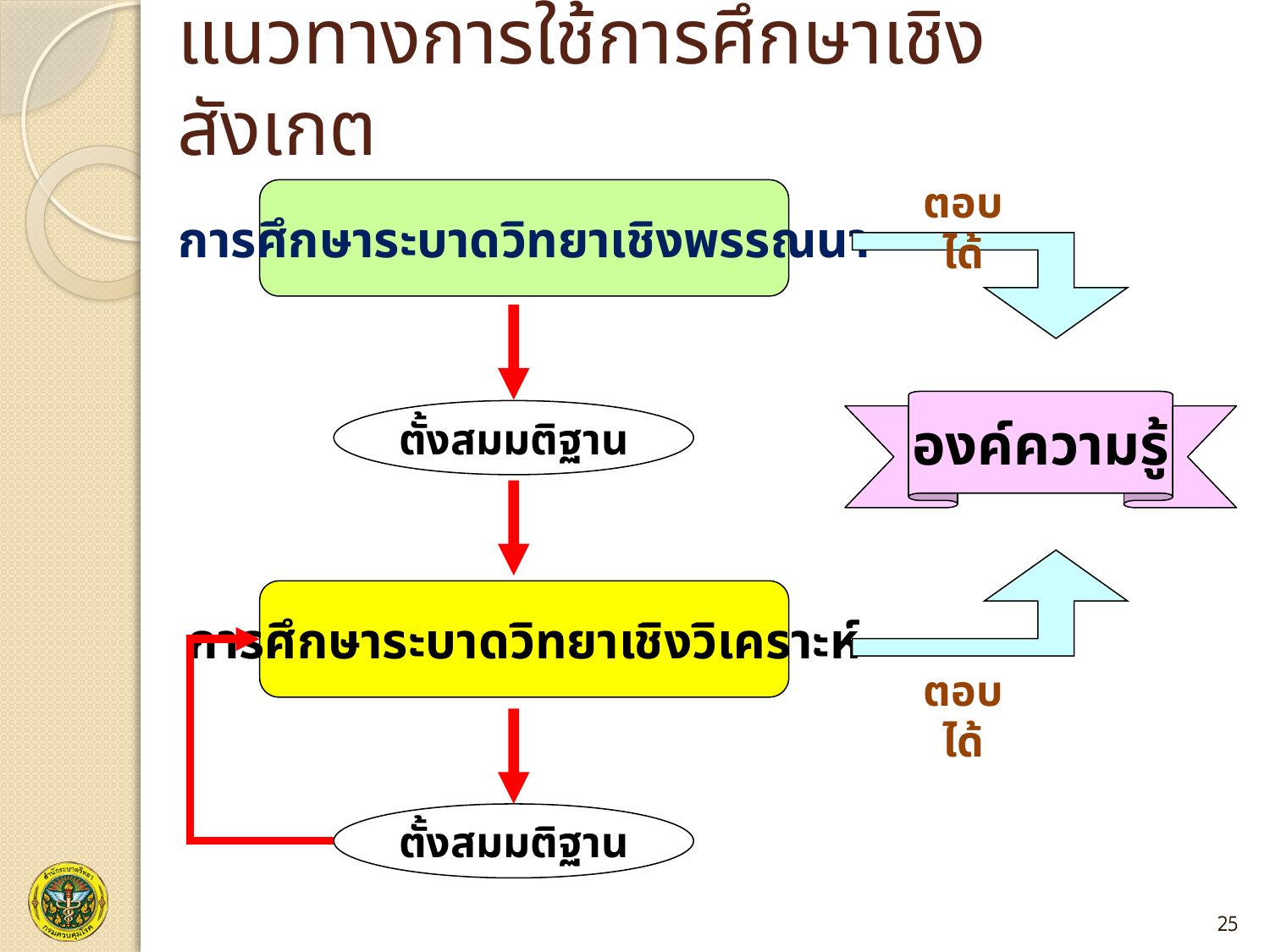

# แนวทางการใช้การศึกษาเชิงสังเกต
ตอบได้

การศึกษาระบาดวิทยาเชิงพรรณนา

ตอบยังไม่ได้
ตั้งสมมติฐาน
องค์ความรู้

การศึกษาระบาดวิทยาเชิงวิเคราะห์

ตอบได้

ตอบยังไม่ได้
ตั้งสมมติฐาน
25